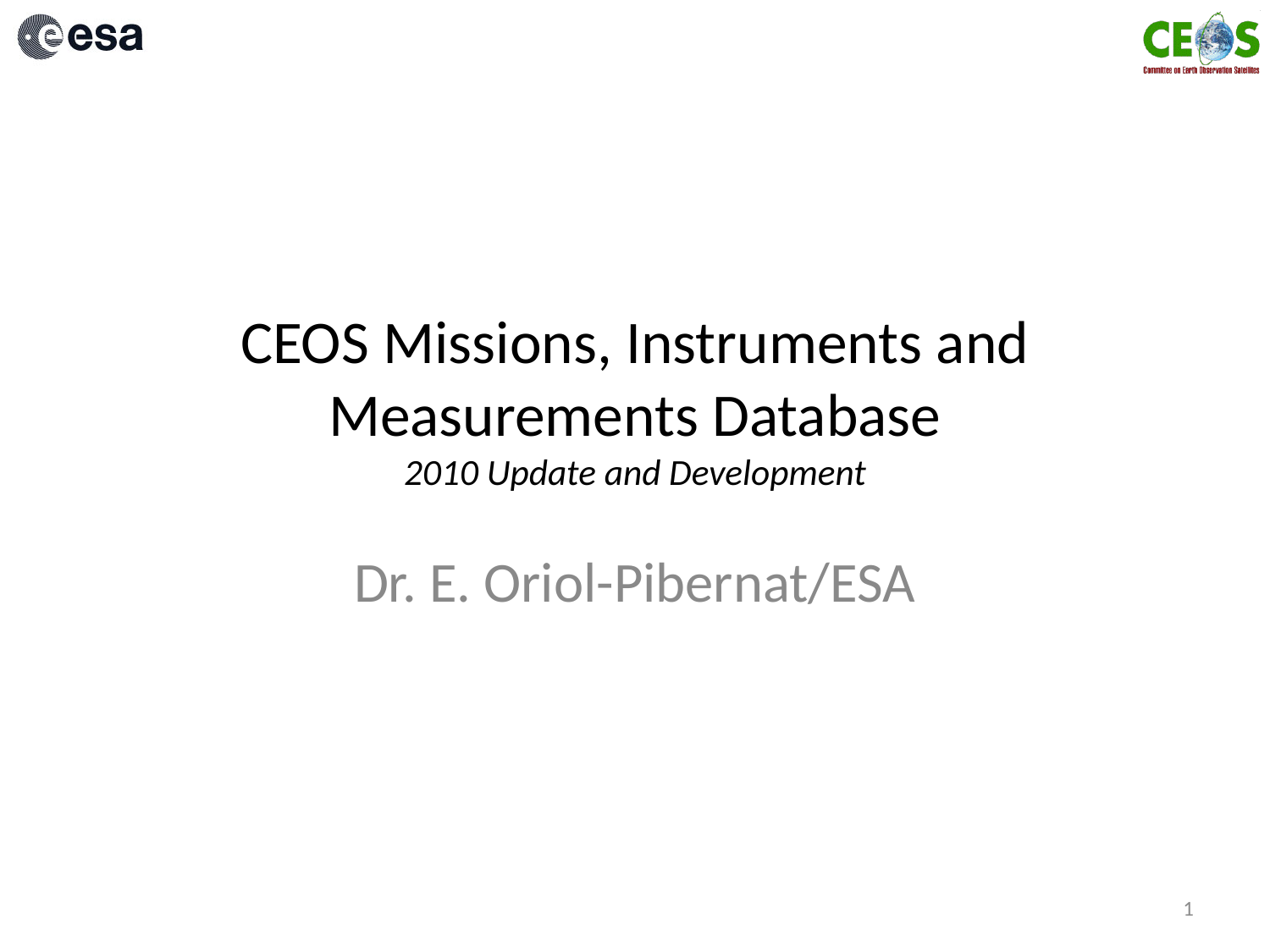

# CEOS Missions, Instruments and Measurements Database 2010 Update and Development
Dr. E. Oriol-Pibernat/ESA
1